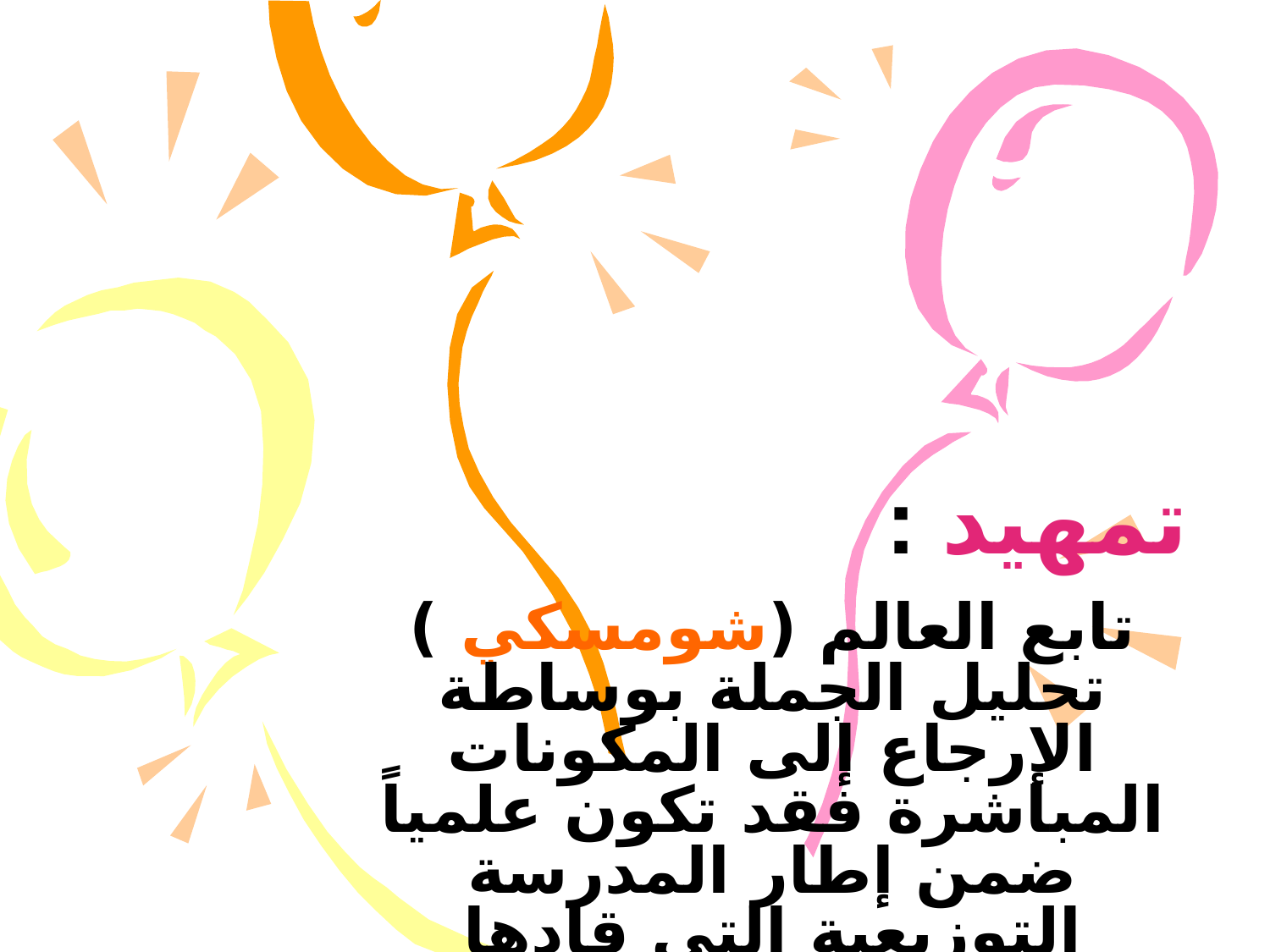

# تمهيد :
تابع العالم (شومسكي ) تحليل الجملة بوساطة الإرجاع إلى المكونات المباشرة فقد تكون علمياً ضمن إطار المدرسة التوزيعية التي قادها (بلومفيد) وتلاميذه .